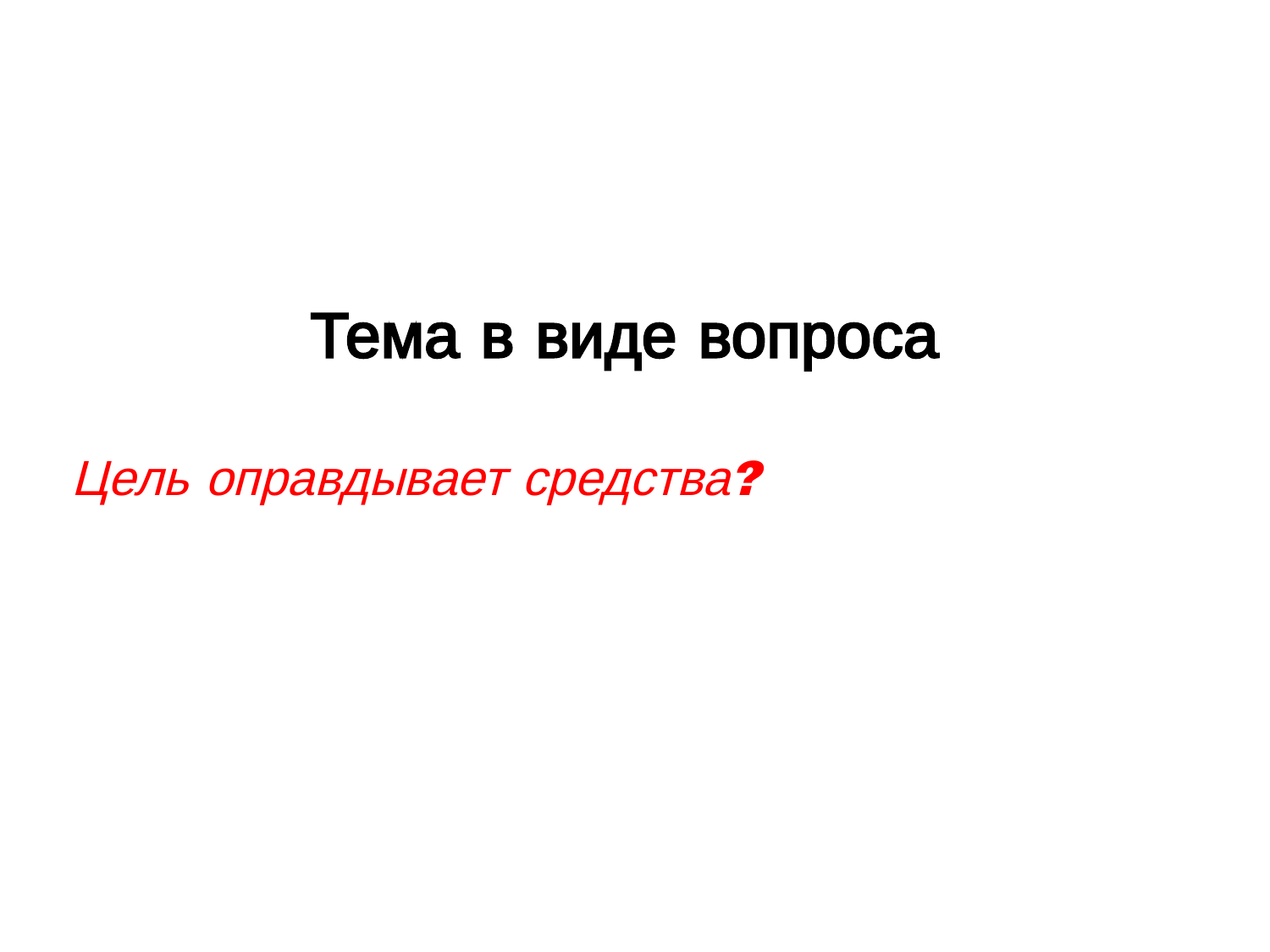

Тема в виде вопроса

Цель оправдывает средства?